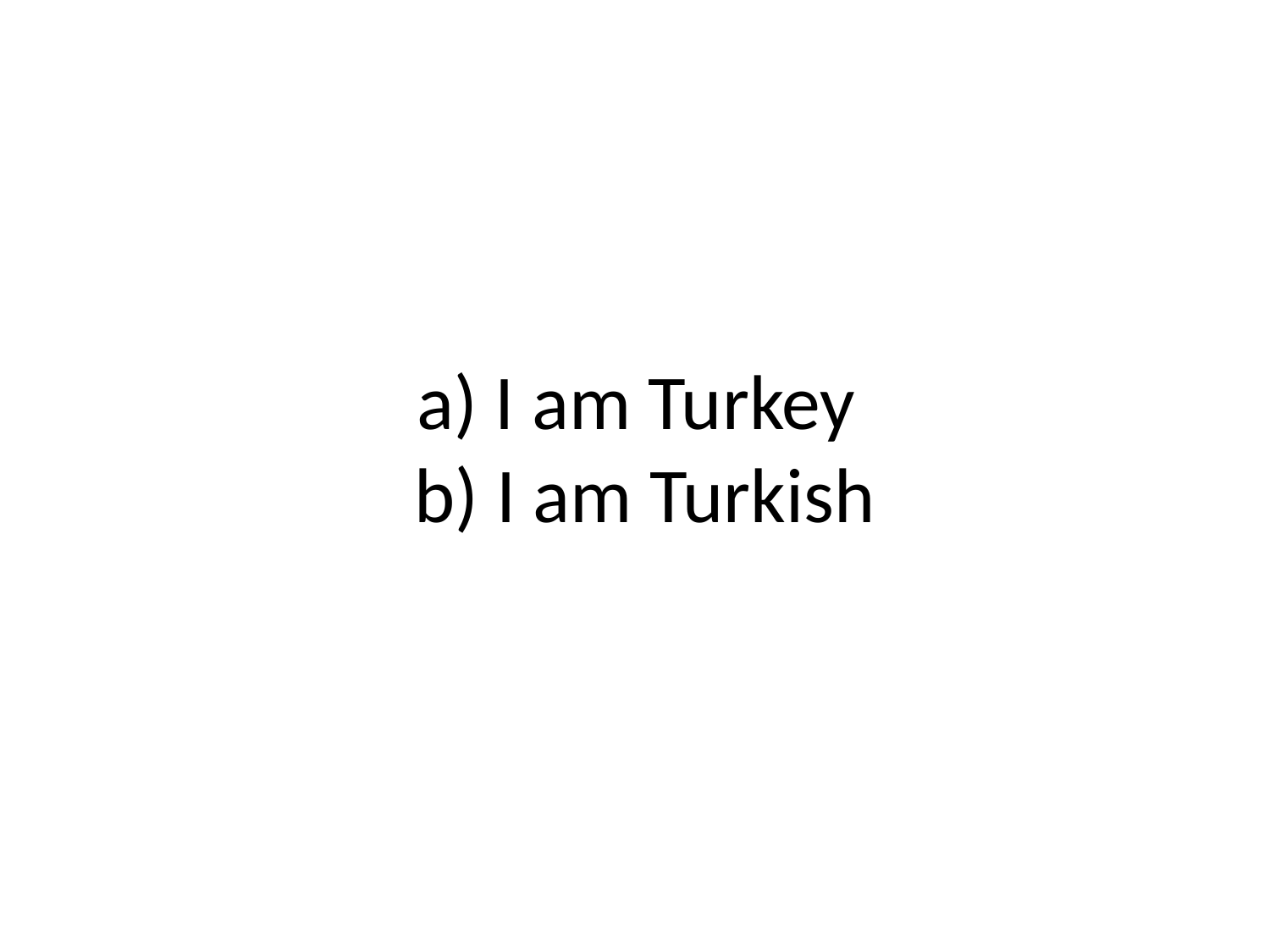

# a) I am Turkey b) I am Turkish